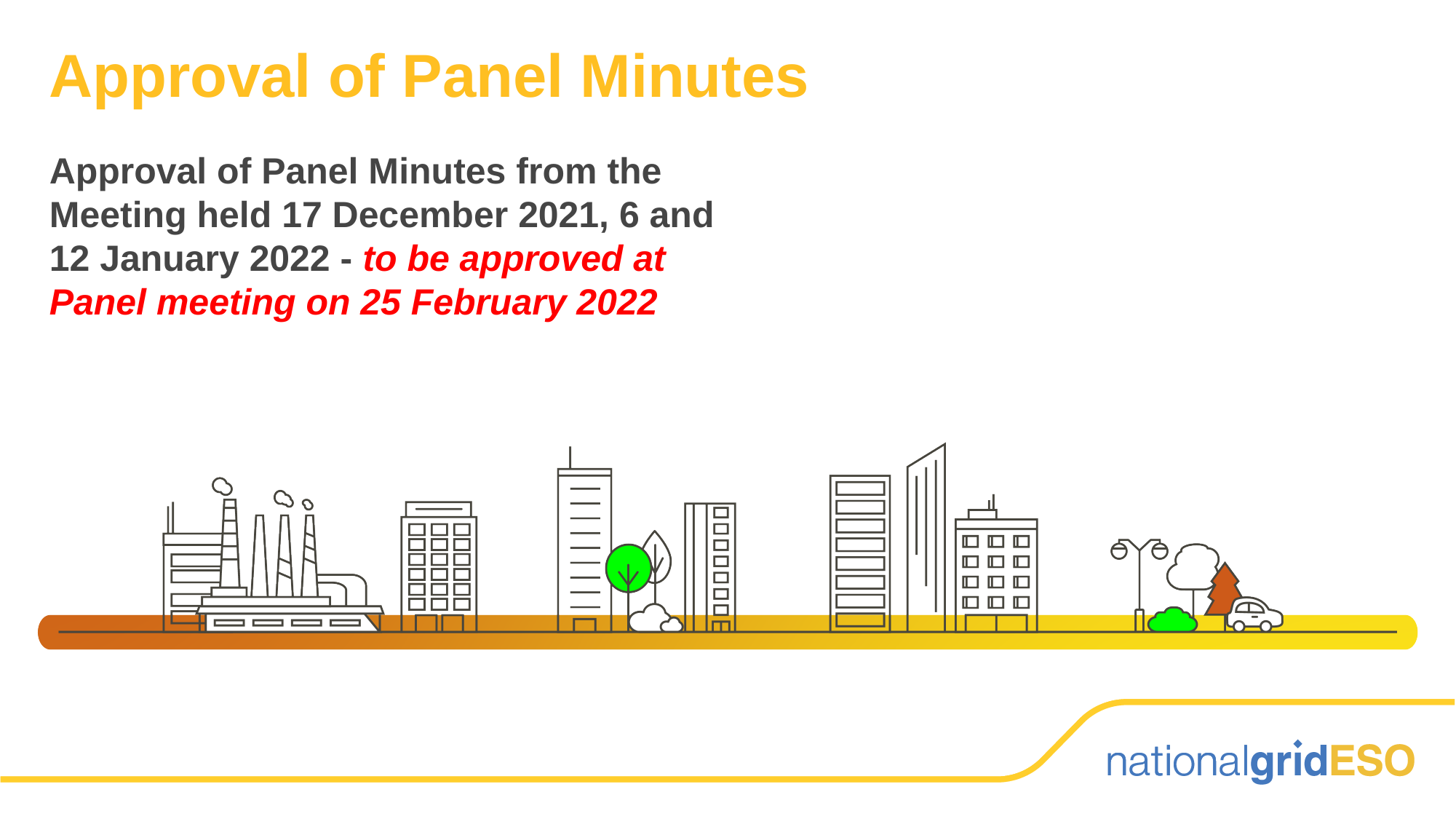

Approval of Panel Minutes
Approval of Panel Minutes from the Meeting held 17 December 2021, 6 and 12 January 2022 - to be approved at Panel meeting on 25 February 2022